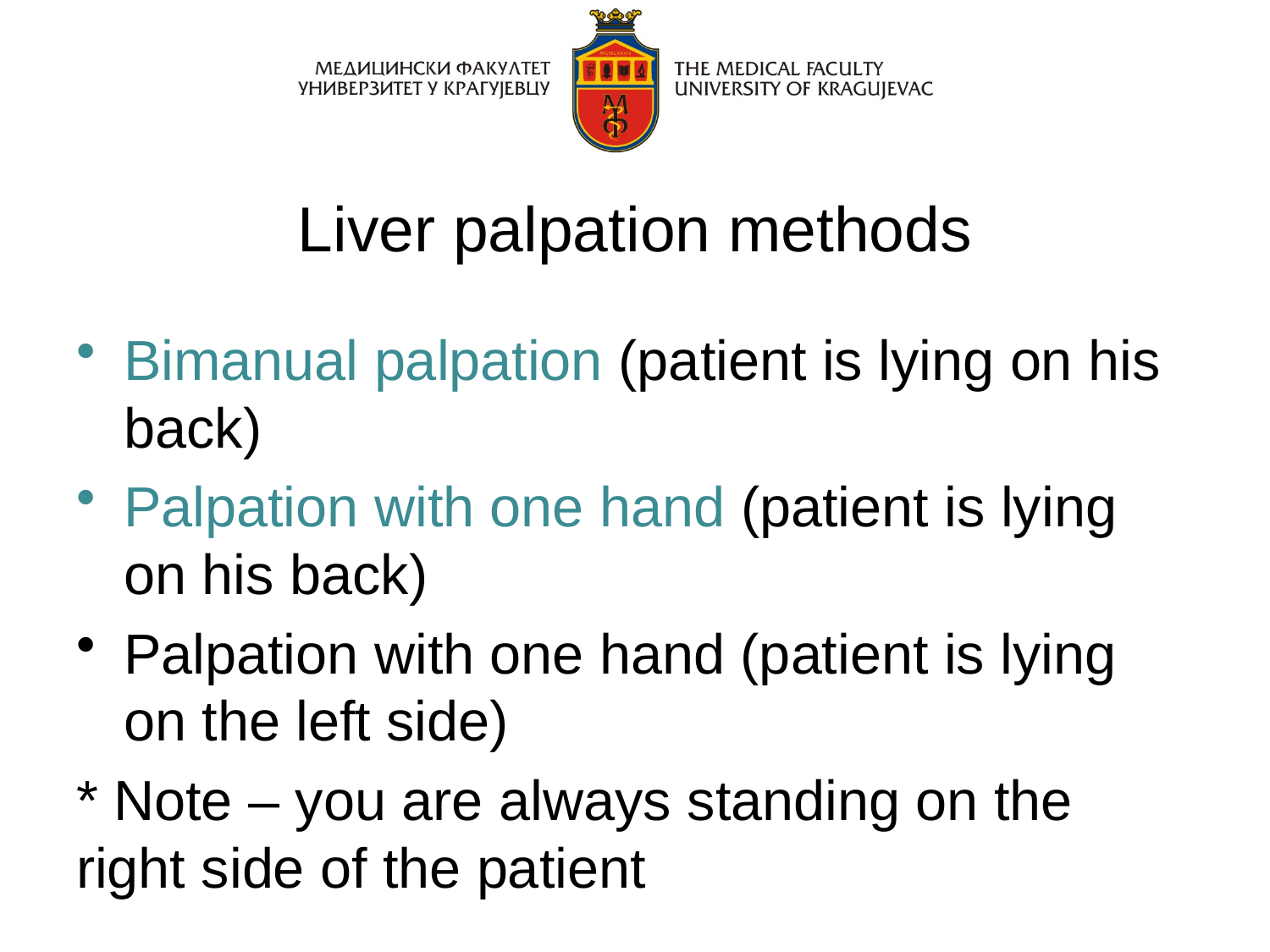

# Liver palpation methods
Bimanual palpation (patient is lying on his back)
Palpation with one hand (patient is lying on his back)
Palpation with one hand (patient is lying on the left side)
* Note – you are always standing on the right side of the patient